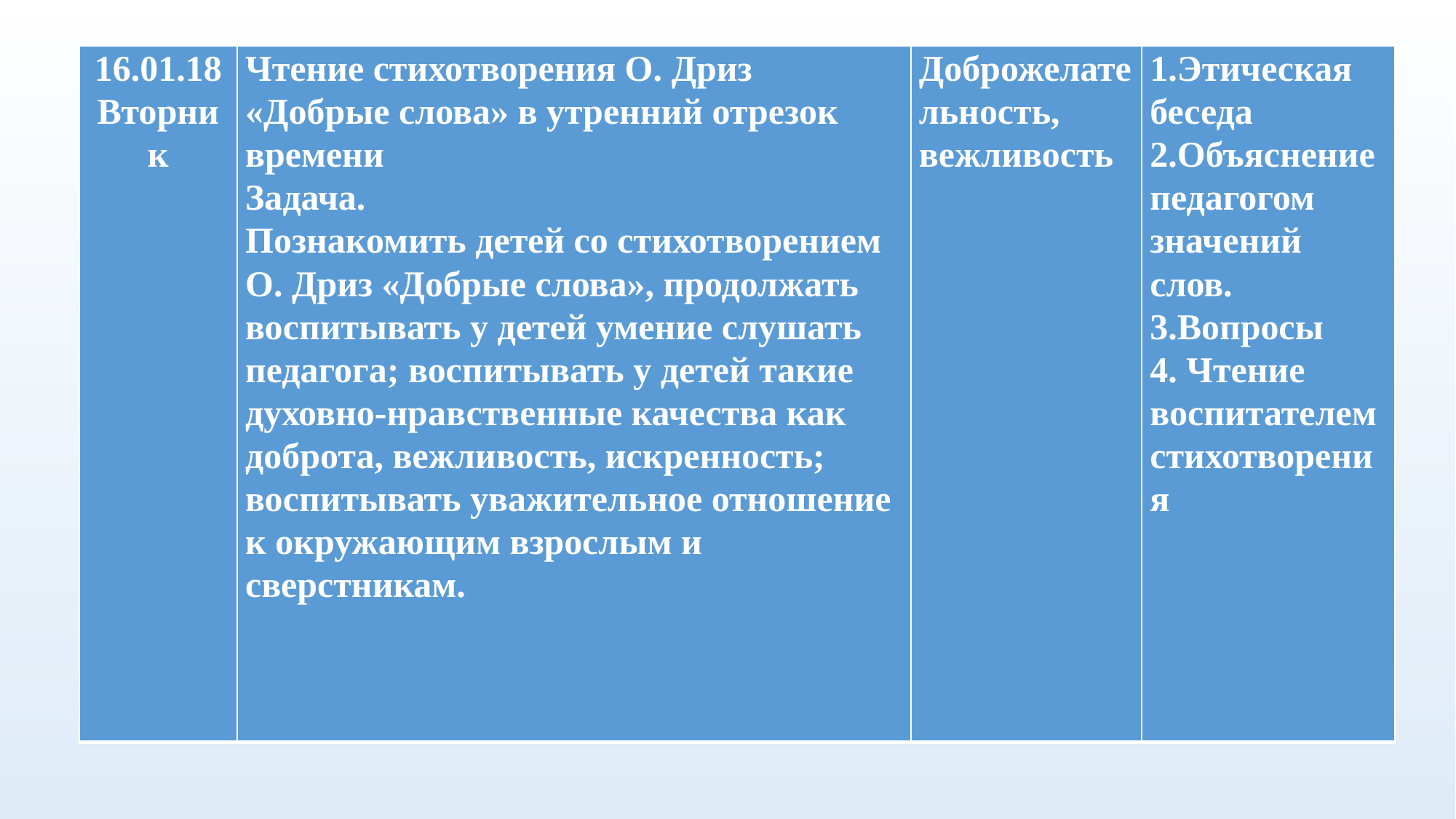

| 16.01.18Вторник | Чтение стихотворения О. Дриз «Добрые слова» в утренний отрезок времени Задача. Познакомить детей со стихотворением О. Дриз «Добрые слова», продолжать воспитывать у детей умение слушать педагога; воспитывать у детей такие духовно-нравственные качества как доброта, вежливость, искренность; воспитывать уважительное отношение к окружающим взрослым и сверстникам. | Доброжелательность, вежливость | 1.Этическая беседа 2.Объяснение педагогом значений слов. 3.Вопросы 4. Чтение воспитателем стихотворения |
| --- | --- | --- | --- |